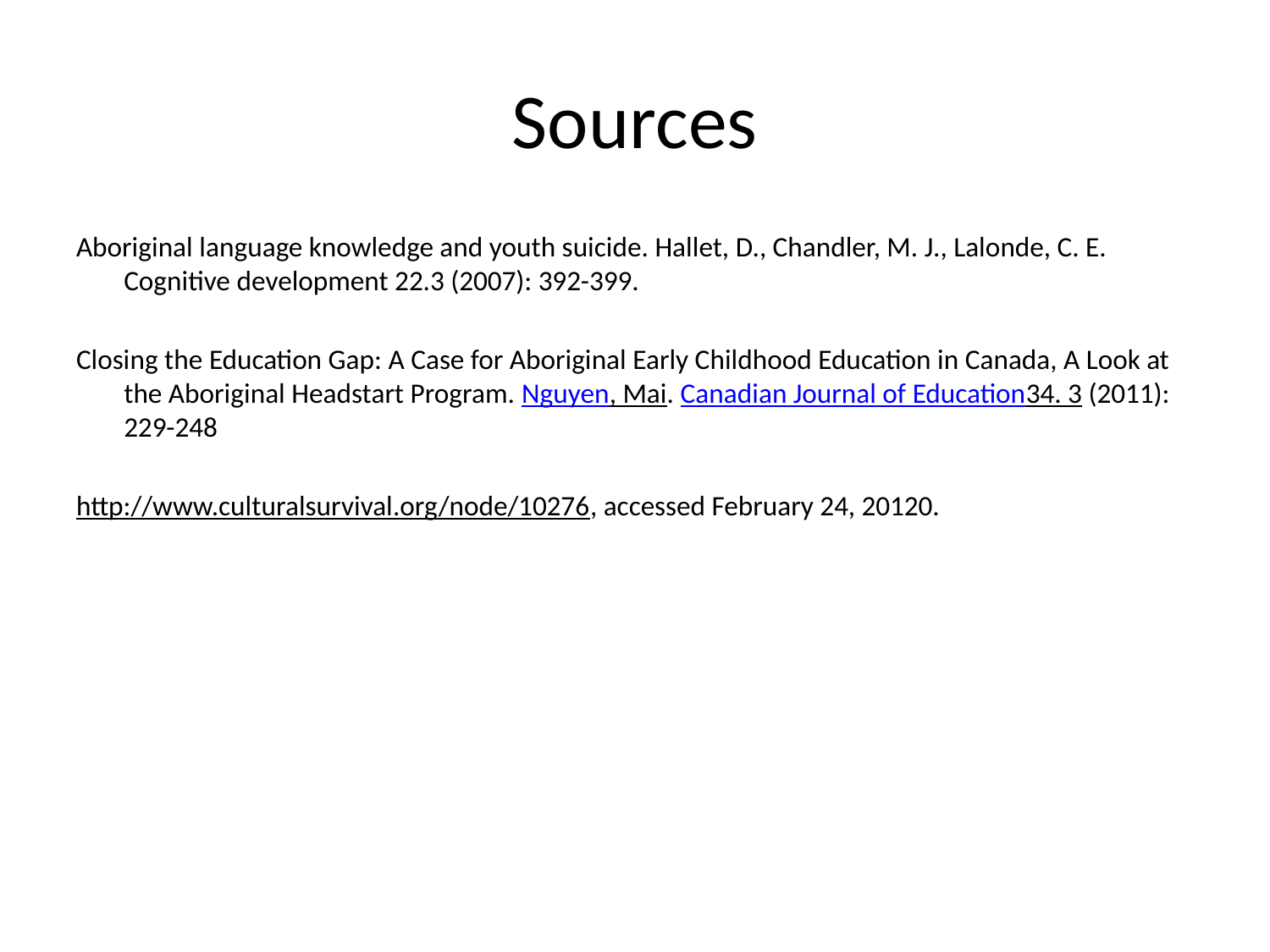

# Sources
Aboriginal language knowledge and youth suicide. Hallet, D., Chandler, M. J., Lalonde, C. E. Cognitive development 22.3 (2007): 392-399.

Closing the Education Gap: A Case for Aboriginal Early Childhood Education in Canada, A Look at the Aboriginal Headstart Program. Nguyen, Mai. Canadian Journal of Education34. 3 (2011): 229-248

http://www.culturalsurvival.org/node/10276, accessed February 24, 20120.